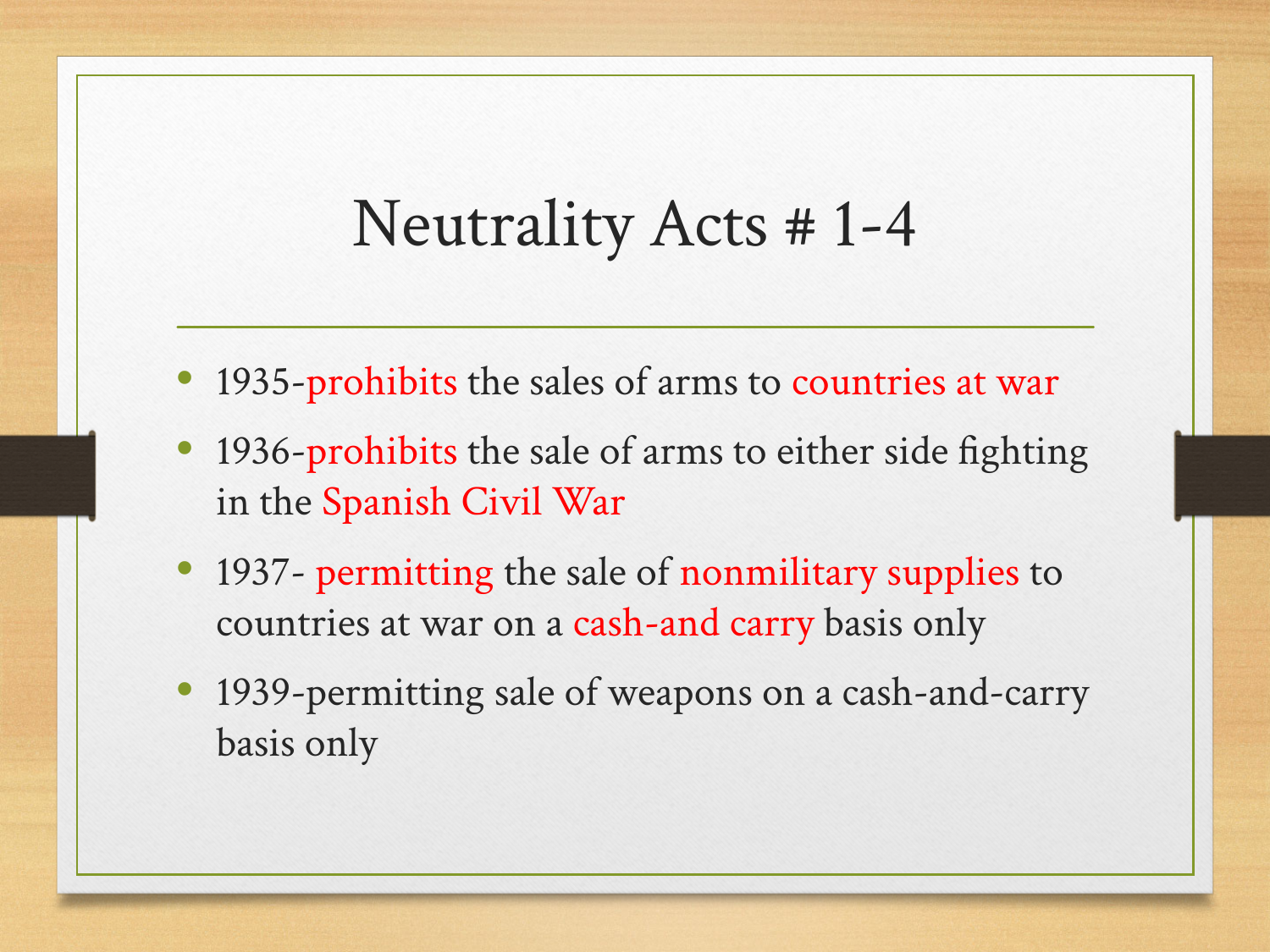

# Neutrality Acts # 1-4
1935-prohibits the sales of arms to countries at war
1936-prohibits the sale of arms to either side fighting in the Spanish Civil War
1937- permitting the sale of nonmilitary supplies to countries at war on a cash-and carry basis only
1939-permitting sale of weapons on a cash-and-carry basis only